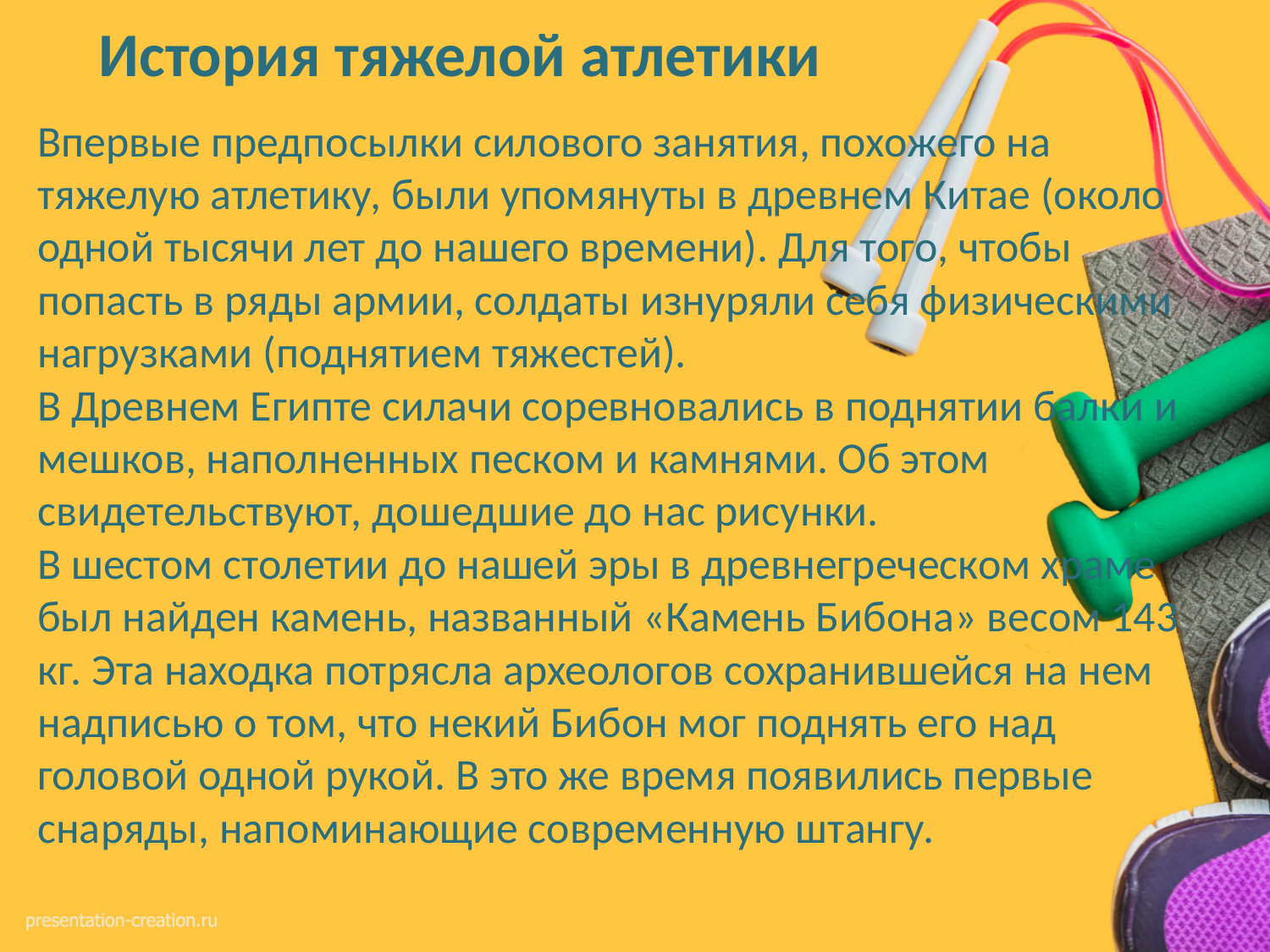

# История тяжелой атлетики
Впервые предпосылки силового занятия, похожего на тяжелую атлетику, были упомянуты в древнем Китае (около одной тысячи лет до нашего времени). Для того, чтобы попасть в ряды армии, солдаты изнуряли себя физическими нагрузками (поднятием тяжестей).
В Древнем Египте силачи соревновались в поднятии балки и мешков, наполненных песком и камнями. Об этом свидетельствуют, дошедшие до нас рисунки.
В шестом столетии до нашей эры в древнегреческом храме был найден камень, названный «Камень Бибона» весом 143 кг. Эта находка потрясла археологов сохранившейся на нем надписью о том, что некий Бибон мог поднять его над головой одной рукой. В это же время появились первые снаряды, напоминающие современную штангу.